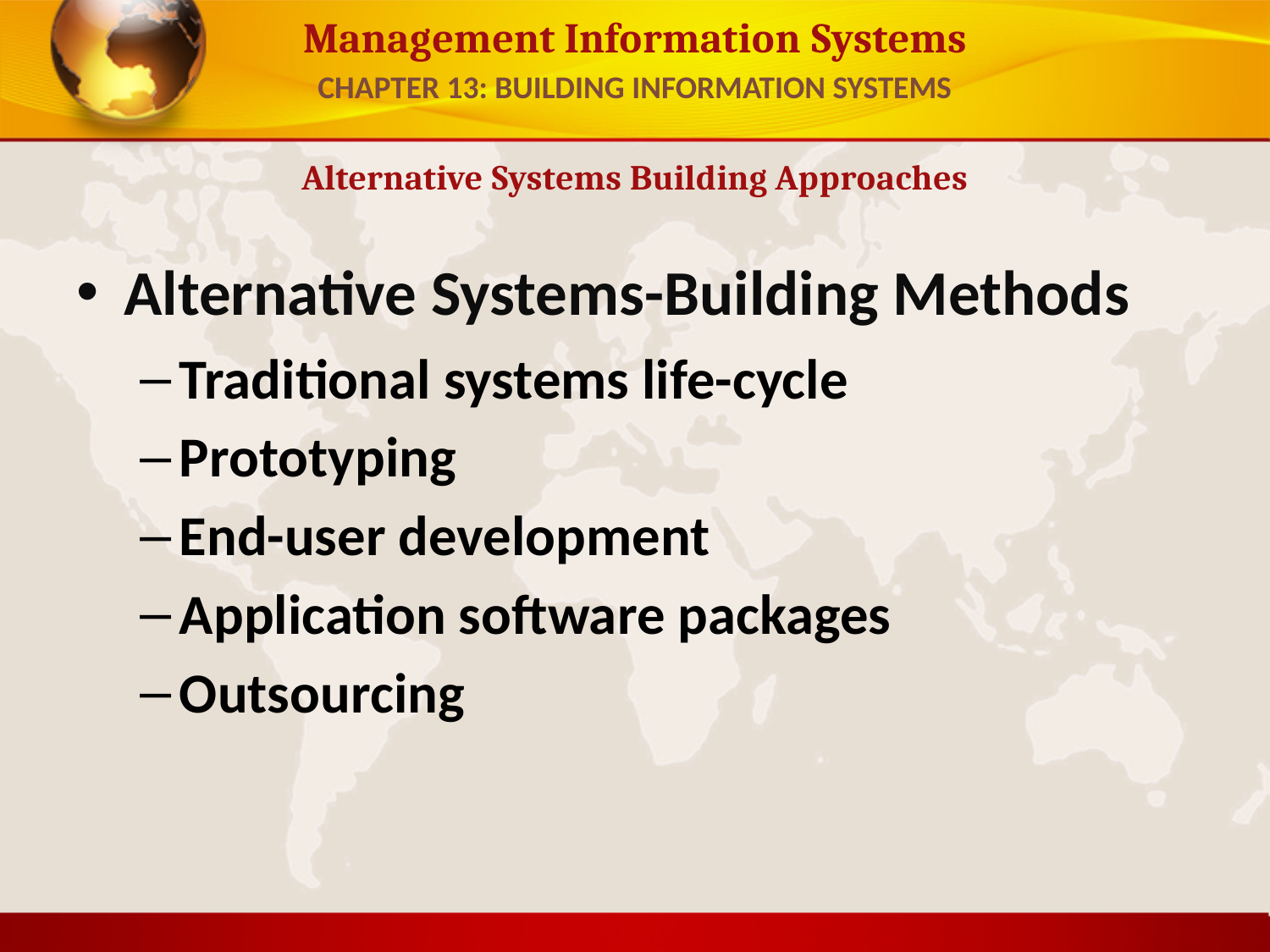

# CHAPTER 13: BUILDING INFORMATION SYSTEMS
Alternative Systems Building Approaches
Alternative Systems-Building Methods
Traditional systems life-cycle
Prototyping
End-user development
Application software packages
Outsourcing